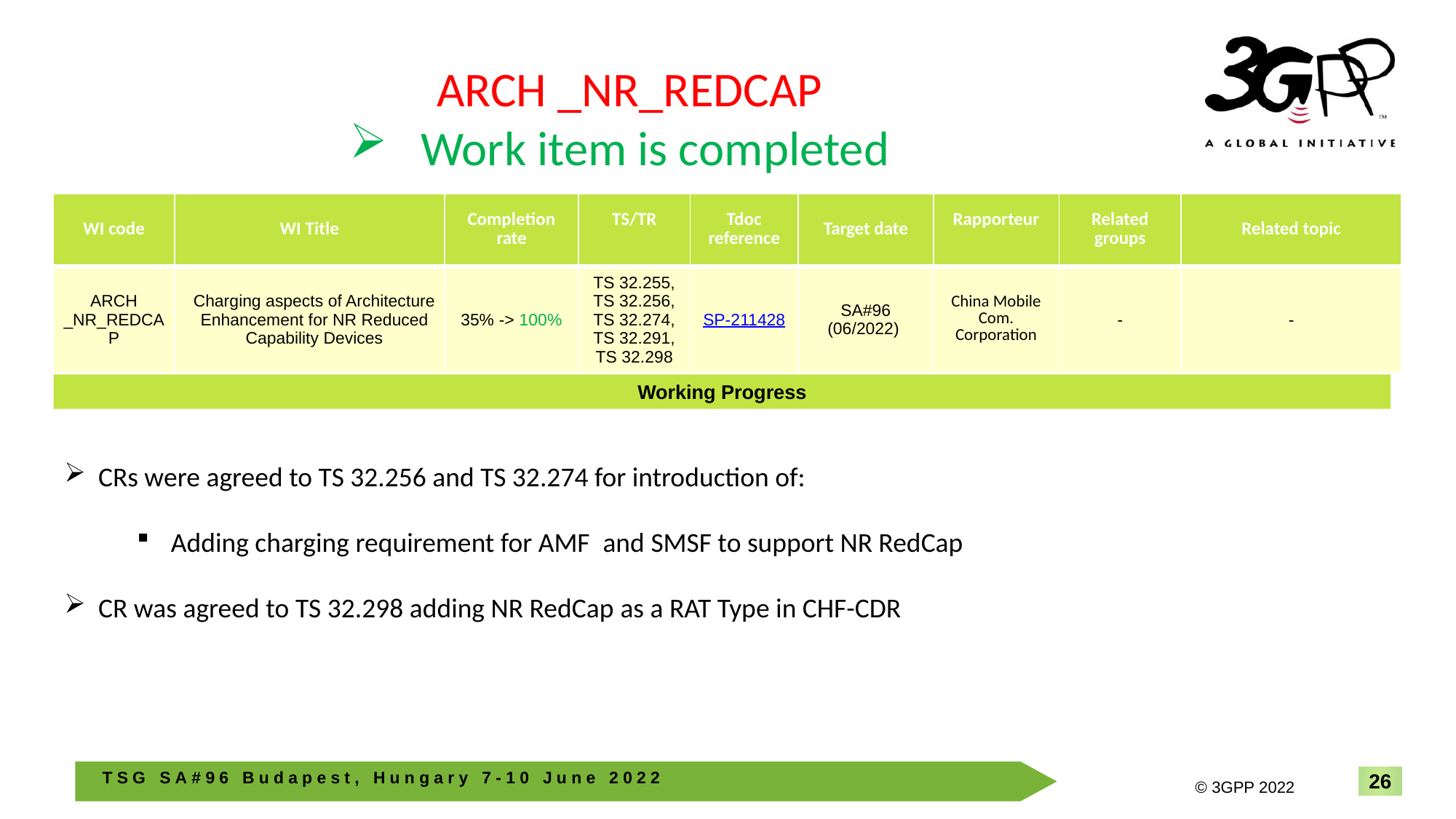

ARCH _NR_REDCAP
   Work item is completed
| WI code | WI Title | Completion rate | TS/TR | Tdoc reference | Target date | Rapporteur | Related groups | Related topic |
| --- | --- | --- | --- | --- | --- | --- | --- | --- |
| ARCH \_NR\_REDCAP | Charging aspects of Architecture Enhancement for NR Reduced Capability Devices | 35% -> 100% | TS 32.255, TS 32.256, TS 32.274, TS 32.291, TS 32.298 | SP-211428 | SA#96 (06/2022) | China Mobile Com. Corporation | - | - |
Working Progress

CRs were agreed to TS 32.256 and TS 32.274 for introduction of:

Adding charging requirement for AMF  and SMSF to support NR RedCap

CR was agreed to TS 32.298 adding NR RedCap as a RAT Type in CHF-CDR